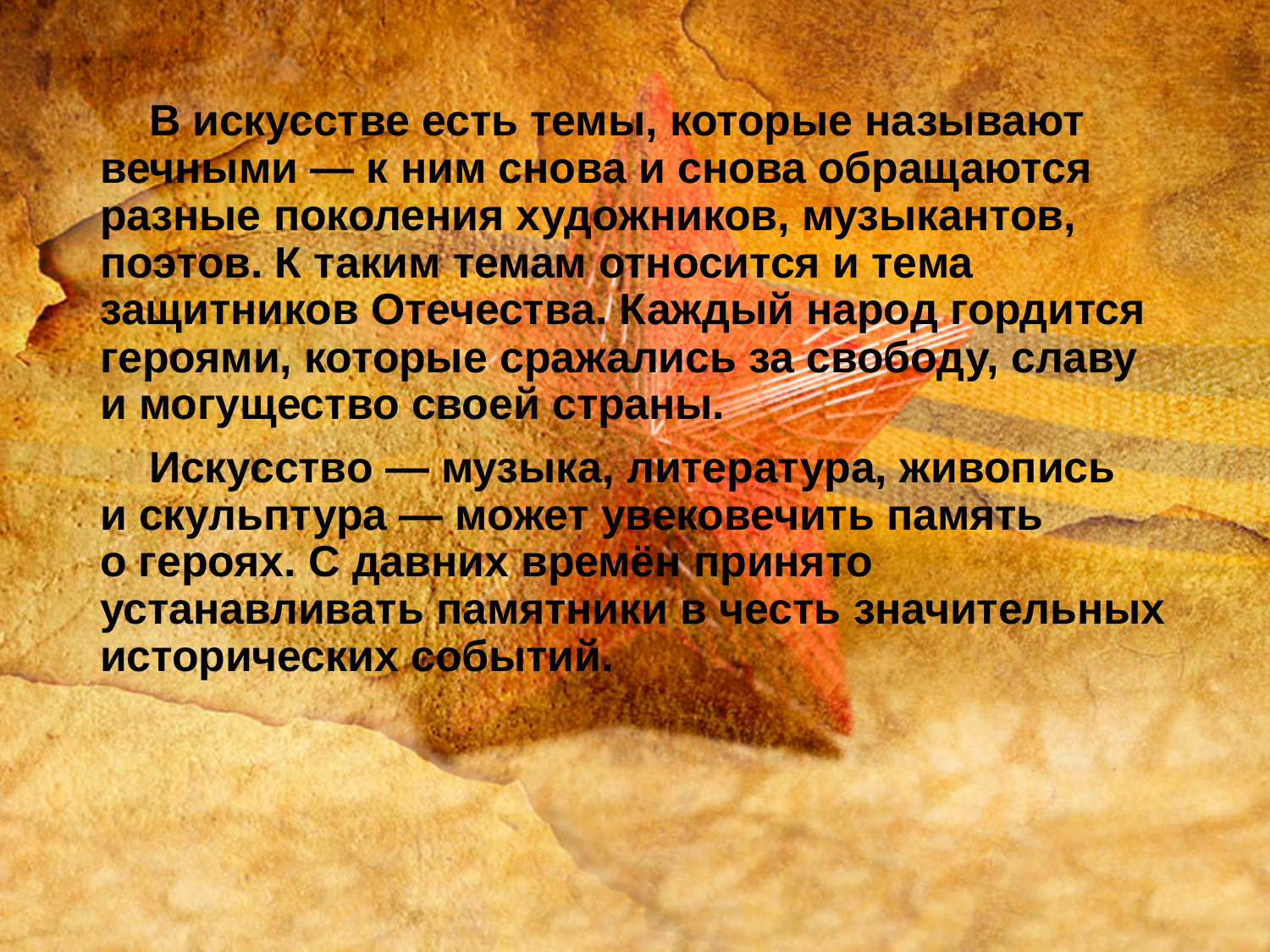

В искусстве есть темы, которые называют вечными — к ним снова и снова обращаются разные поколения художников, музыкантов, поэтов. К таким темам относится и тема защитников Отечества. Каждый народ гордится героями, которые сражались за свободу, славу и могущество своей страны.
    Искусство — музыка, литература, живопись и скульптура — может увековечить память о героях. С давних времён принято устанавливать памятники в честь значительных исторических событий.